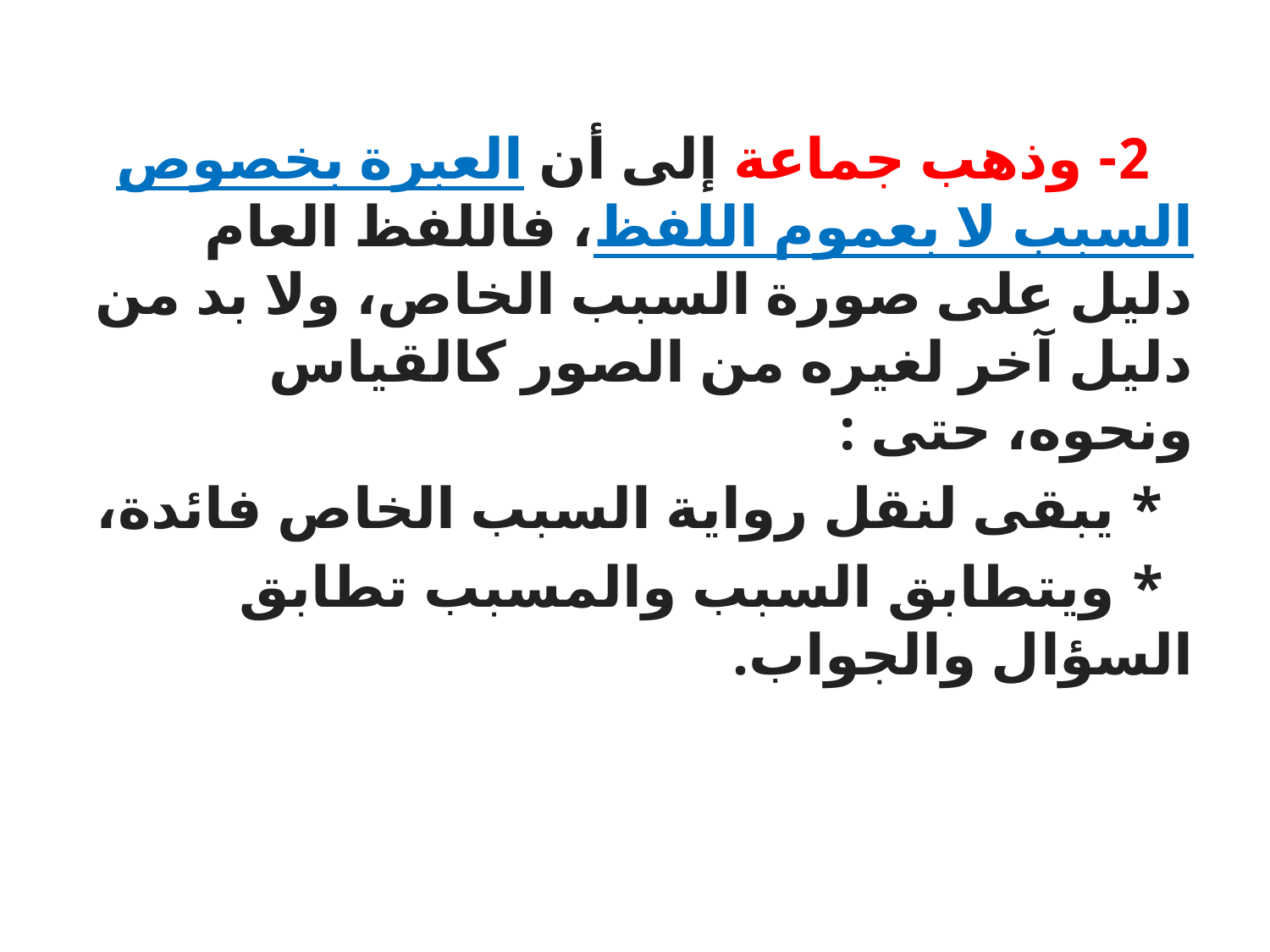

2- وذهب جماعة إلى أن العبرة بخصوص السبب لا بعموم اللفظ، فاللفظ العام دليل على صورة السبب الخاص، ولا بد من دليل آخر لغيره من الصور كالقياس ونحوه، حتى :
  * يبقى لنقل رواية السبب الخاص فائدة،
  * ويتطابق السبب والمسبب تطابق السؤال والجواب.